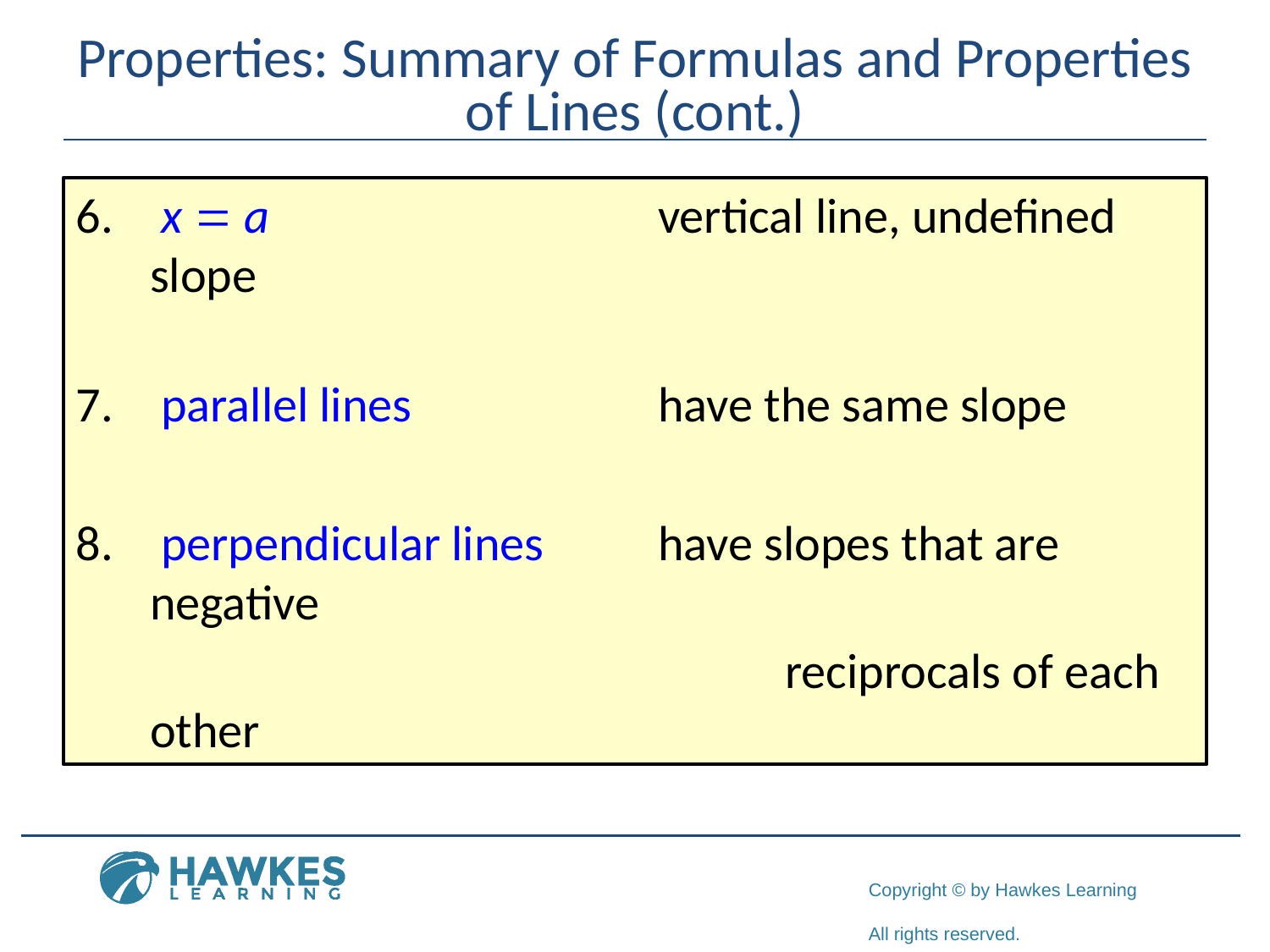

# Properties: Summary of Formulas and Properties of Lines (cont.)
 x = a 			vertical line, undefined slope

 parallel lines 		have the same slope

 perpendicular lines 	have slopes that are negative
						reciprocals of each other